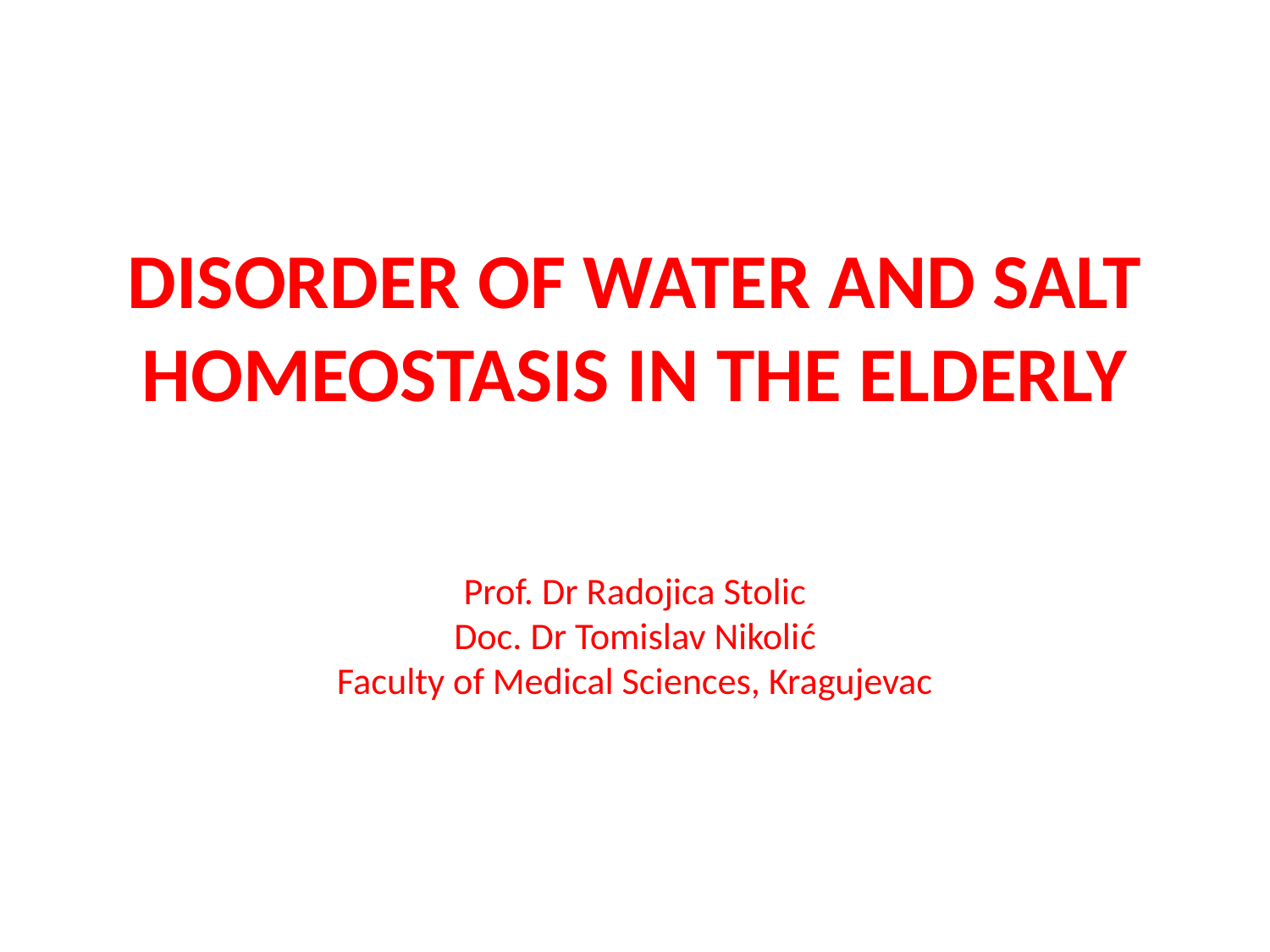

# DISORDER OF WATER AND SALT HOMEOSTASIS IN THE ELDERLY
Prof. Dr Radojica Stolic
Doc. Dr Tomislav Nikolić
Faculty of Medical Sciences, Kragujevac